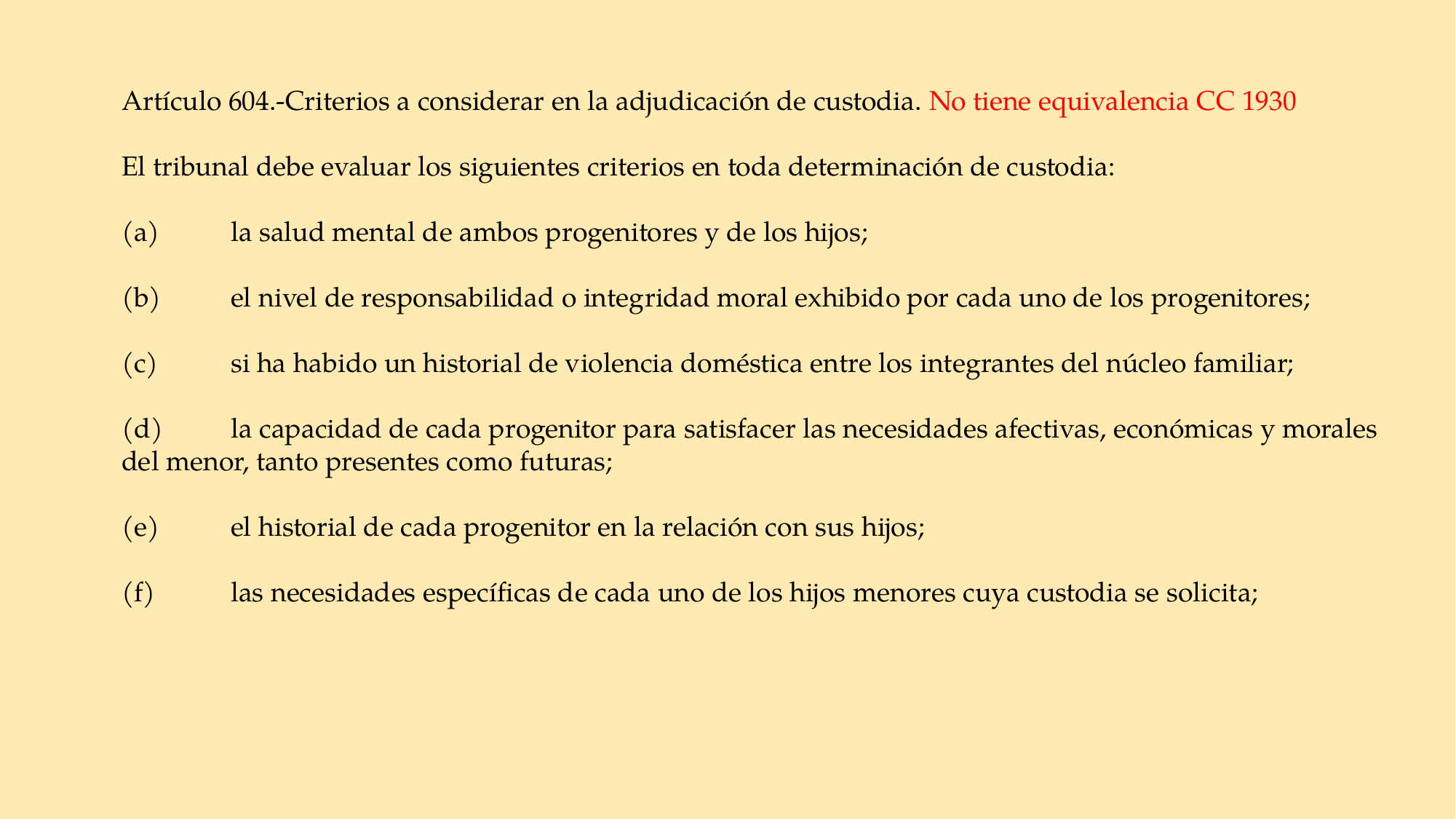

Artículo 604.-Criterios a considerar en la adjudicación de custodia. No tiene equivalencia CC 1930

El tribunal debe evaluar los siguientes criterios en toda determinación de custodia:

(a)	la salud mental de ambos progenitores y de los hijos;

(b)	el nivel de responsabilidad o integridad moral exhibido por cada uno de los progenitores;

(c)	si ha habido un historial de violencia doméstica entre los integrantes del núcleo familiar;

(d)	la capacidad de cada progenitor para satisfacer las necesidades afectivas, económicas y morales del menor, tanto presentes como futuras;

(e)	el historial de cada progenitor en la relación con sus hijos;

(f)	las necesidades específicas de cada uno de los hijos menores cuya custodia se solicita;